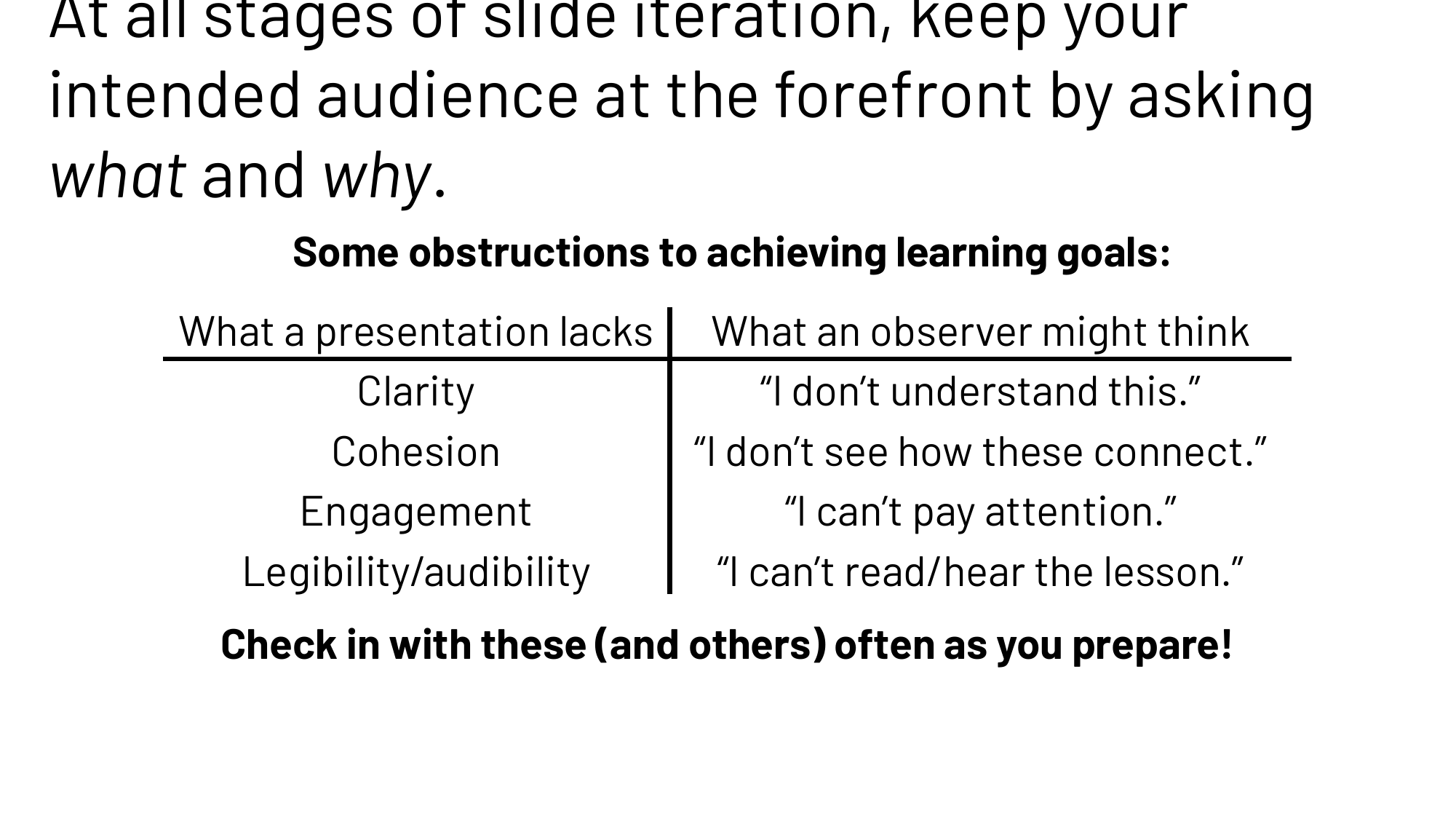

At all stages of slide iteration, keep your intended audience at the forefront by asking what and why.
Some obstructions to achieving learning goals:
What a presentation lacks
Clarity
Cohesion
Engagement
Legibility/audibility
What an observer might think
“I don’t understand this.”
“I don’t see how these connect.”
“I can’t pay attention.”
“I can’t read/hear the lesson.”
Check in with these (and others) often as you prepare!